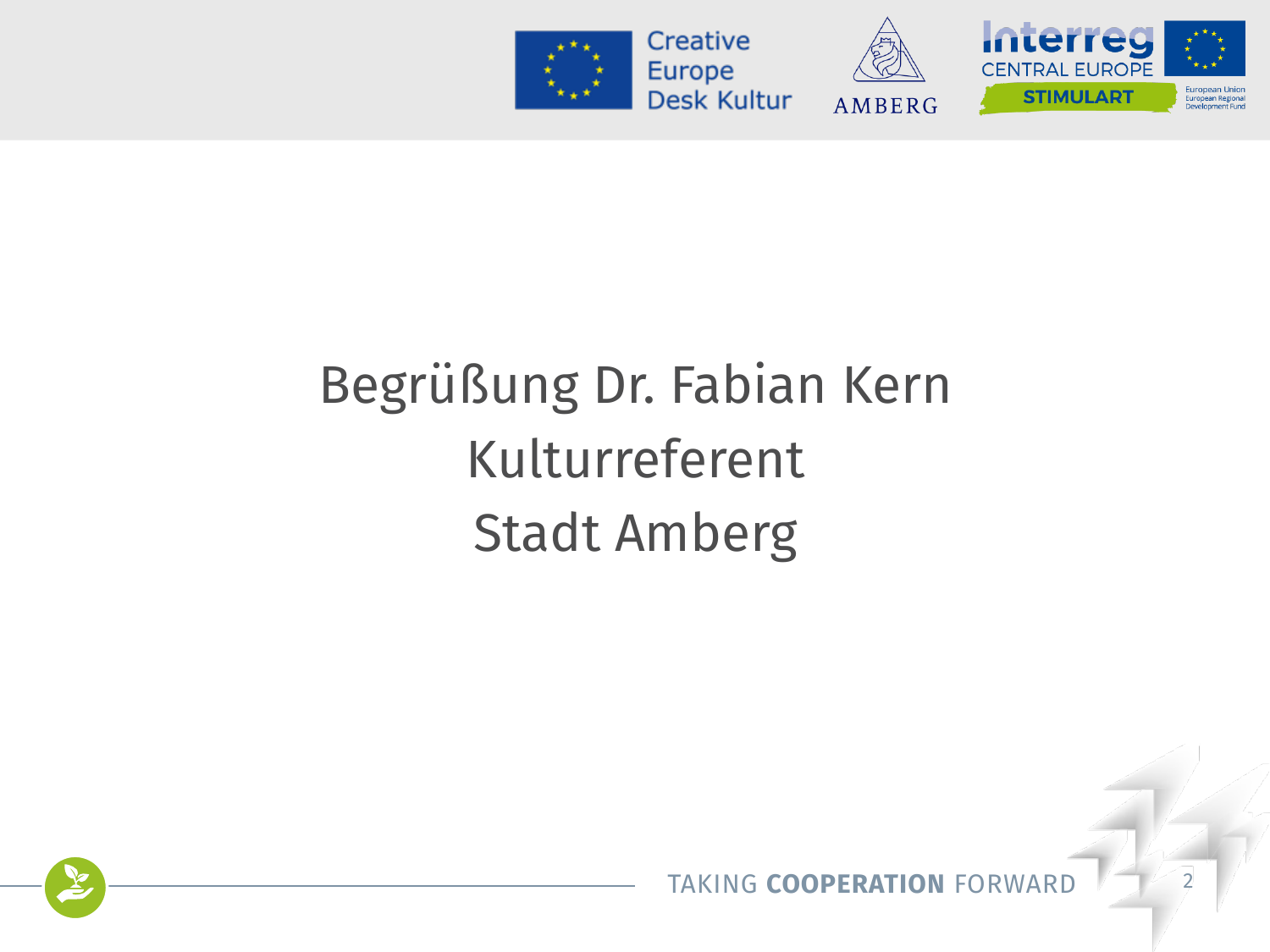

Begrüßung Dr. Fabian Kern
Kulturreferent
Stadt Amberg